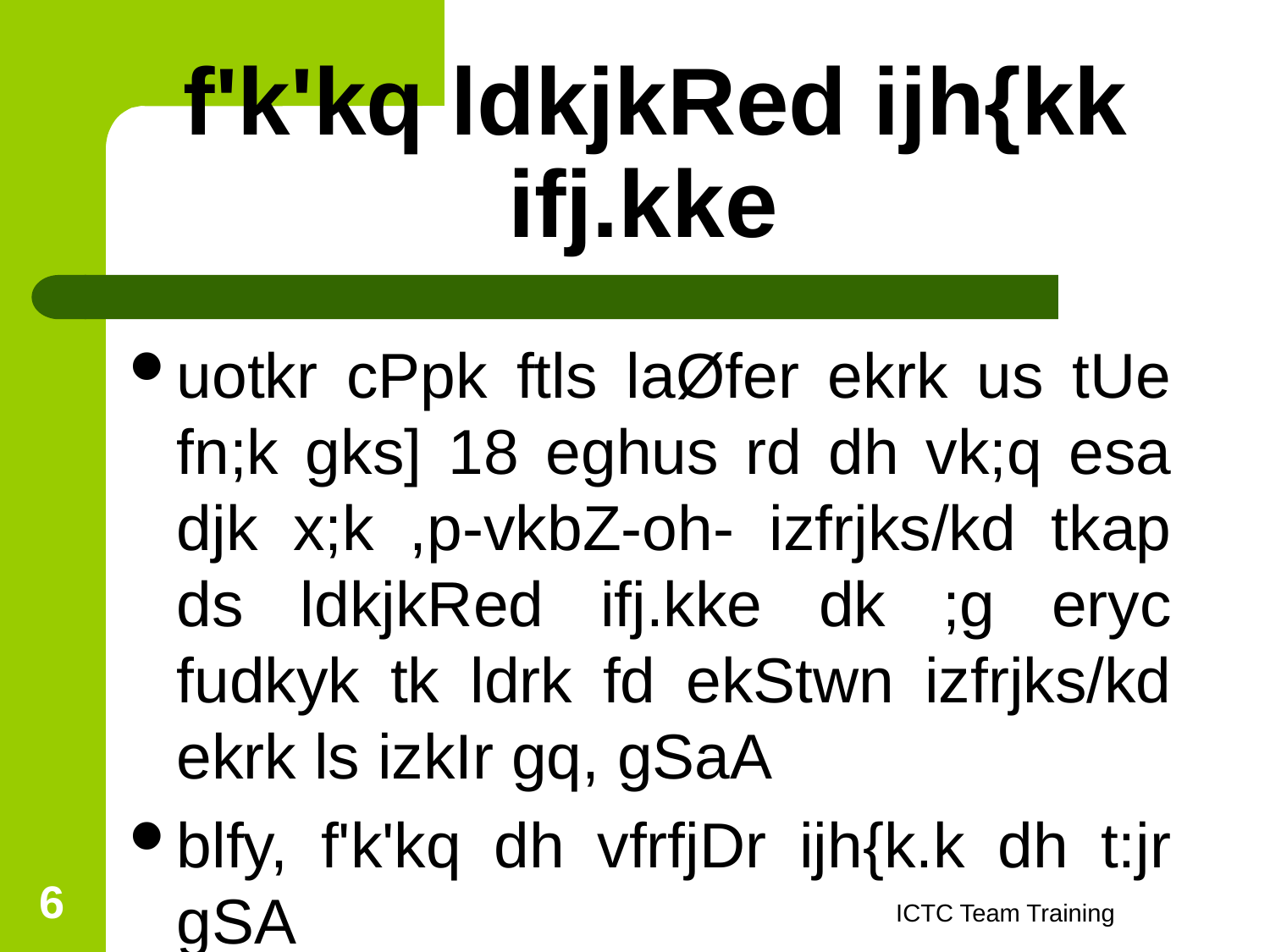

# f'k'kq ldkjkRed ijh{kk ifj.kke
uotkr cPpk ftls laØfer ekrk us tUe fn;k gks] 18 eghus rd dh vk;q esa djk x;k ,p-vkbZ-oh- izfrjks/kd tkap ds ldkjkRed ifj.kke dk ;g eryc fudkyk tk ldrk fd ekStwn izfrjks/kd ekrk ls izkIr gq, gSaA
blfy, f'k'kq dh vfrfjDr ijh{k.k dh t:jr gSA
6
ICTC Team Training